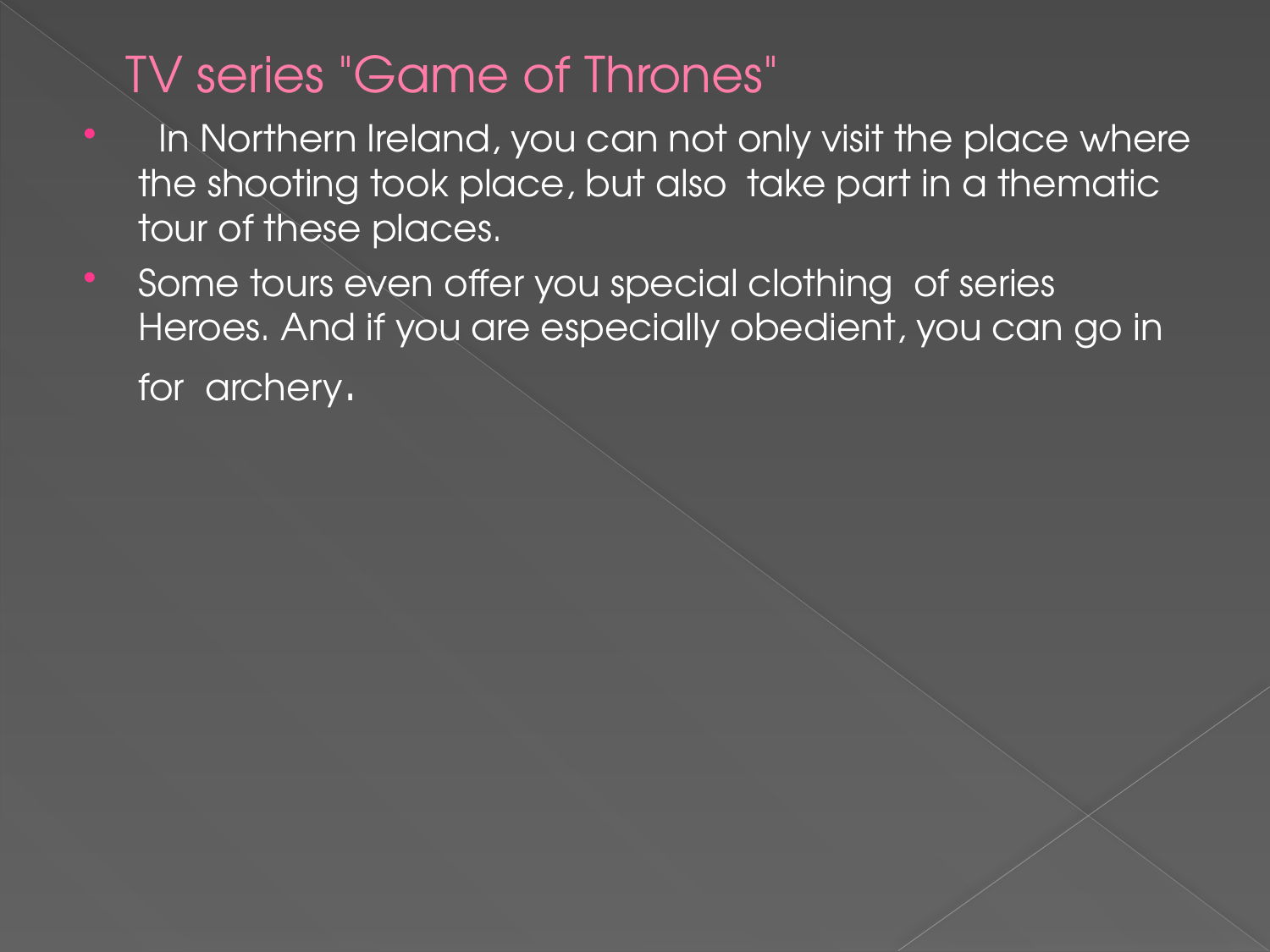

# TV series "Game of Thrones"
  In Northern Ireland, you can not only visit the place where the shooting took place, but also  take part in a thematic tour of these places.
Some tours even offer you special clothing  of series Heroes. And if you are especially obedient, you can go in for  archery.